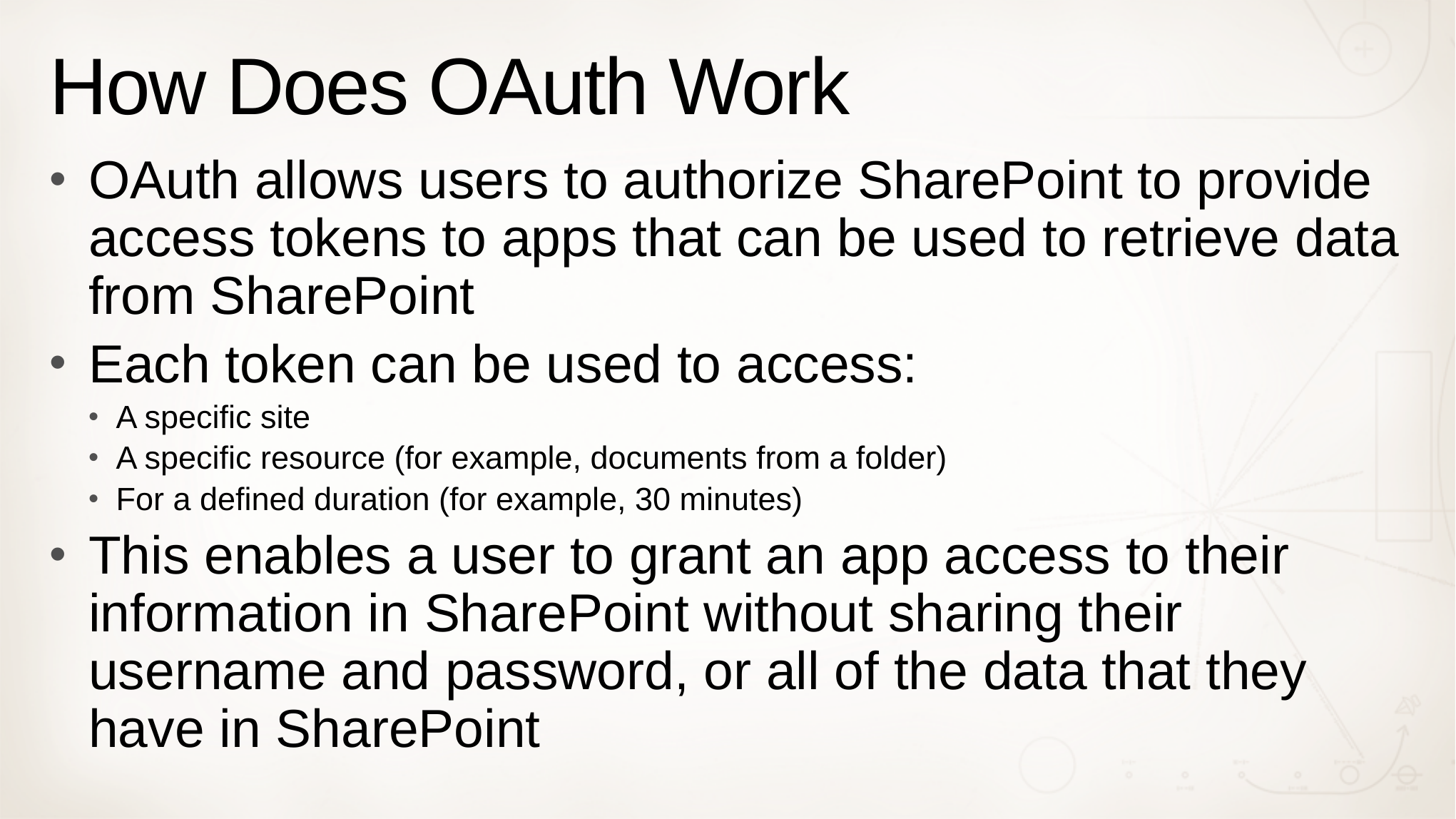

# How Does OAuth Work
OAuth allows users to authorize SharePoint to provide access tokens to apps that can be used to retrieve data from SharePoint
Each token can be used to access:
A specific site
A specific resource (for example, documents from a folder)
For a defined duration (for example, 30 minutes)
This enables a user to grant an app access to their information in SharePoint without sharing their username and password, or all of the data that they have in SharePoint